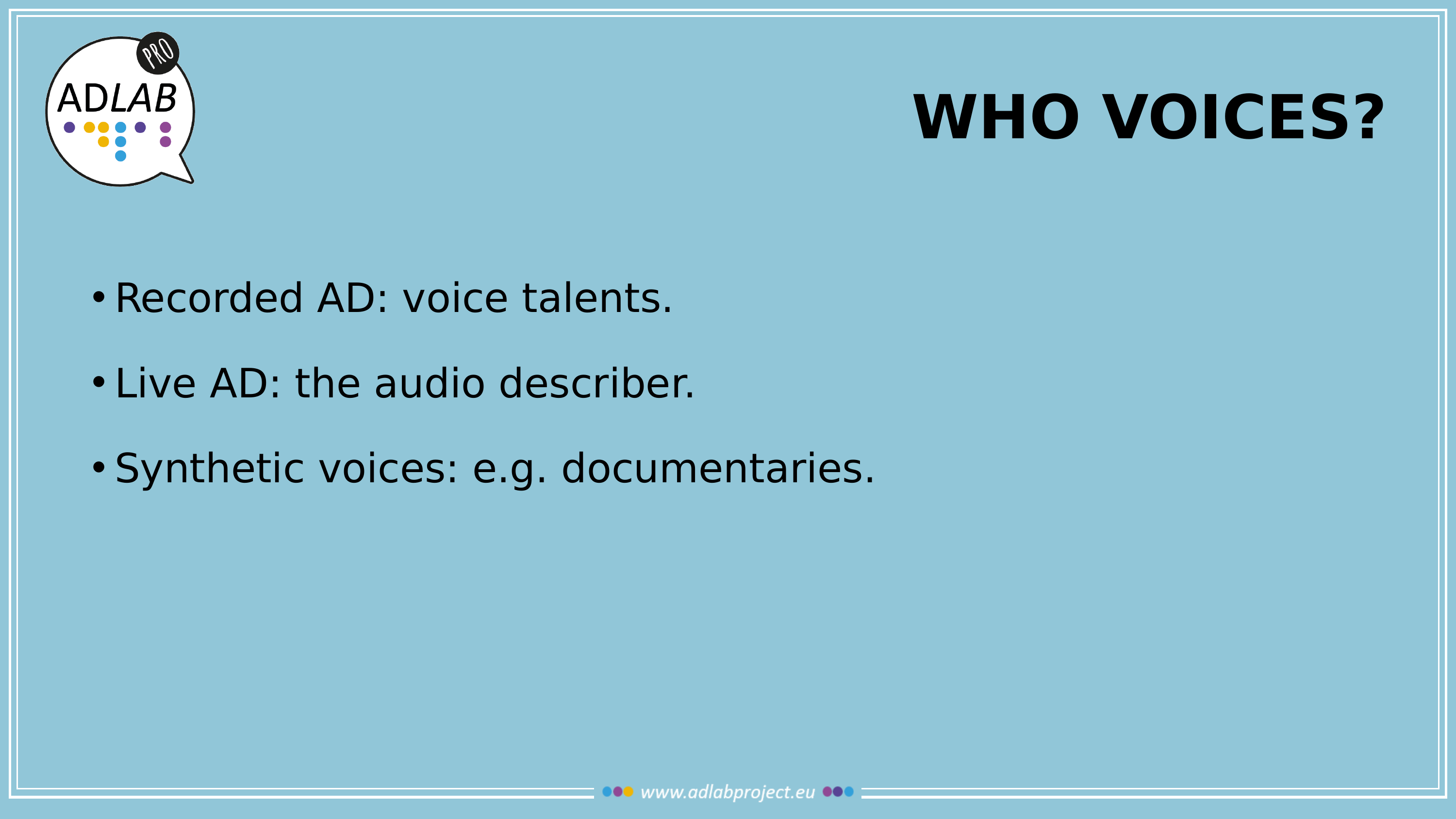

# WHO VOICES?
Recorded AD: voice talents.
Live AD: the audio describer.
Synthetic voices: e.g. documentaries.